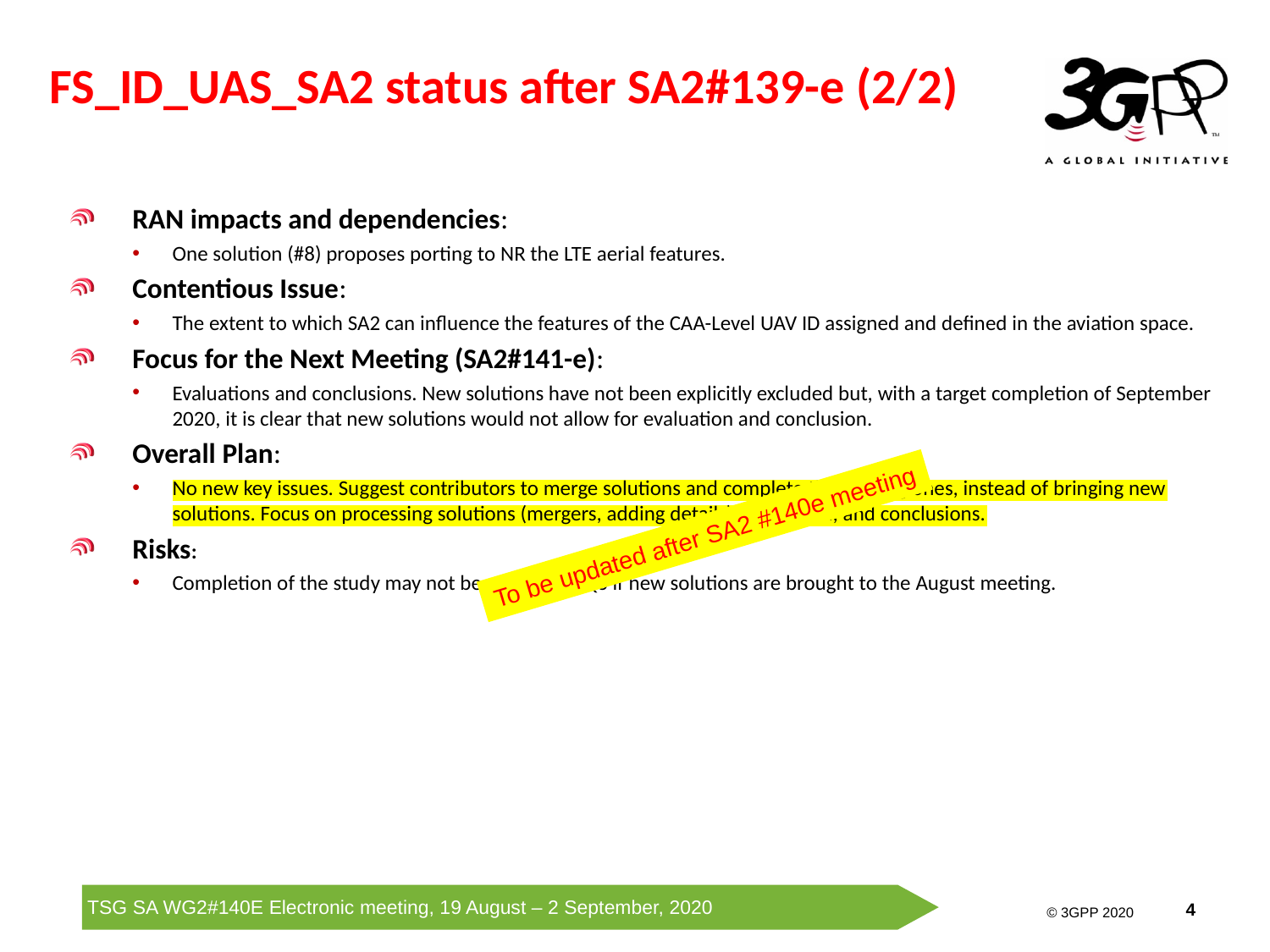

# FS_ID_UAS_SA2 status after SA2#139-e (2/2)
RAN impacts and dependencies:
One solution (#8) proposes porting to NR the LTE aerial features.
Contentious Issue:
The extent to which SA2 can influence the features of the CAA-Level UAV ID assigned and defined in the aviation space.
Focus for the Next Meeting (SA2#141-e):
Evaluations and conclusions. New solutions have not been explicitly excluded but, with a target completion of September 2020, it is clear that new solutions would not allow for evaluation and conclusion.
Overall Plan:
No new key issues. Suggest contributors to merge solutions and complete the existing ones, instead of bringing new solutions. Focus on processing solutions (mergers, adding details), evaluation, and conclusions.
Risks:
Completion of the study may not be possible in Q3 if new solutions are brought to the August meeting.
To be updated after SA2 #140e meeting